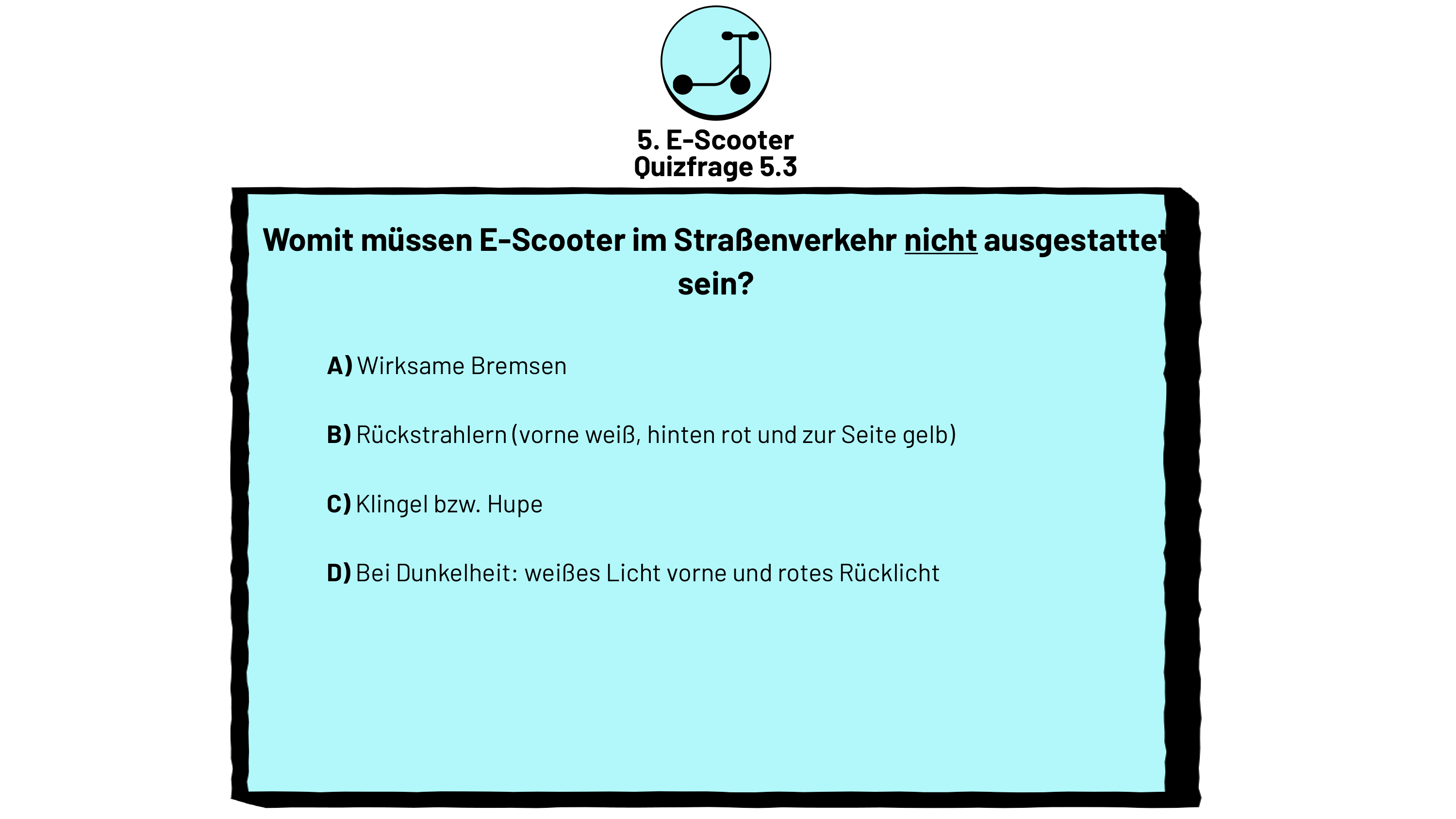

5. E-Scooter
Quizfrage 5.3
Womit müssen E-Scooter im Straßenverkehr nicht ausgestattet sein?

A) Wirksame Bremsen

B) Rückstrahlern (vorne weiß, hinten rot und zur Seite gelb)

C) Klingel bzw. Hupe

D) Bei Dunkelheit: weißes Licht vorne und rotes Rücklicht